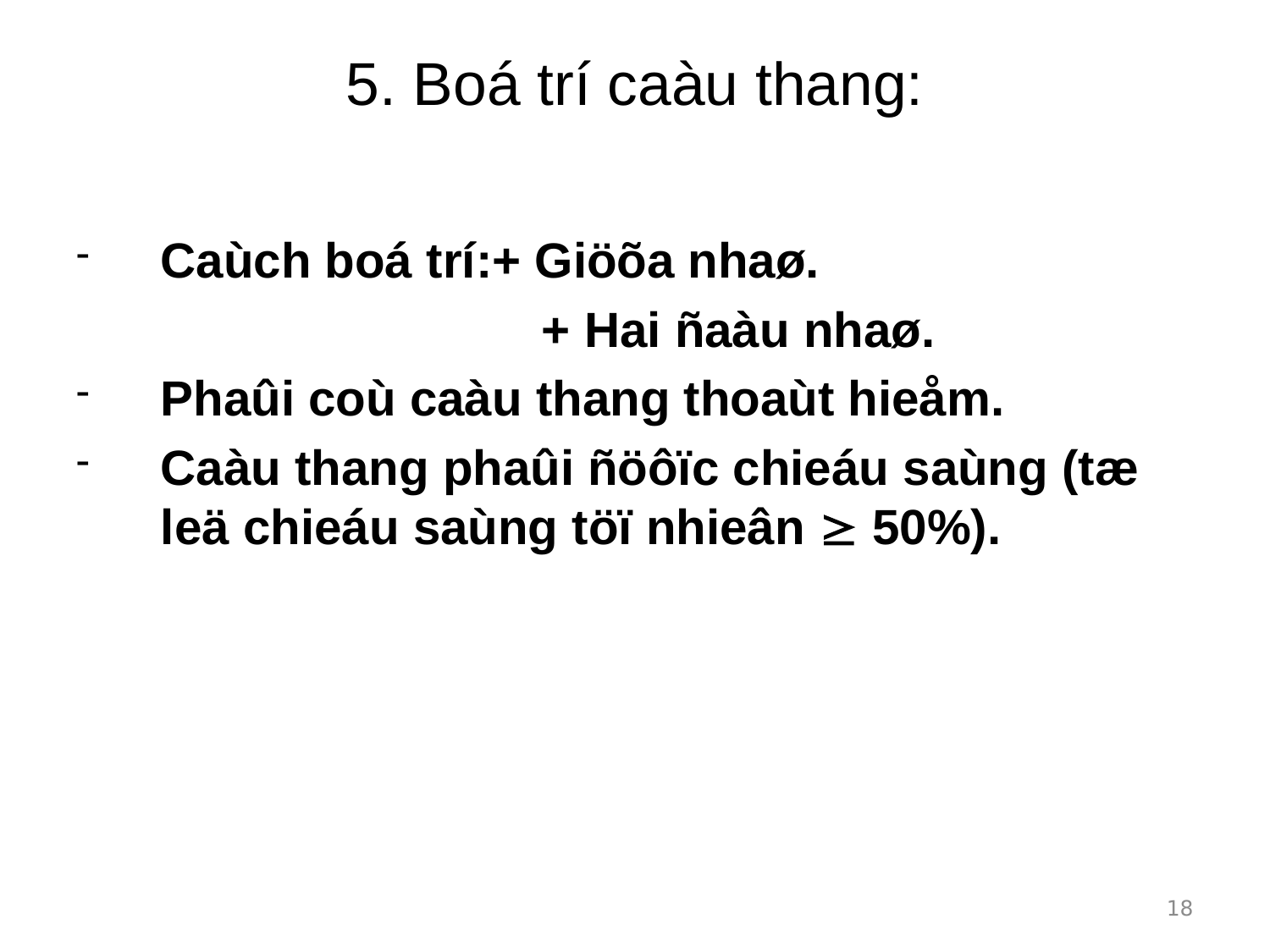

# 5. Boá trí caàu thang:
Caùch boá trí:+ Giöõa nhaø.
 				+ Hai ñaàu nhaø.
Phaûi coù caàu thang thoaùt hieåm.
Caàu thang phaûi ñöôïc chieáu saùng (tæ leä chieáu saùng töï nhieân ≥ 50%).

18